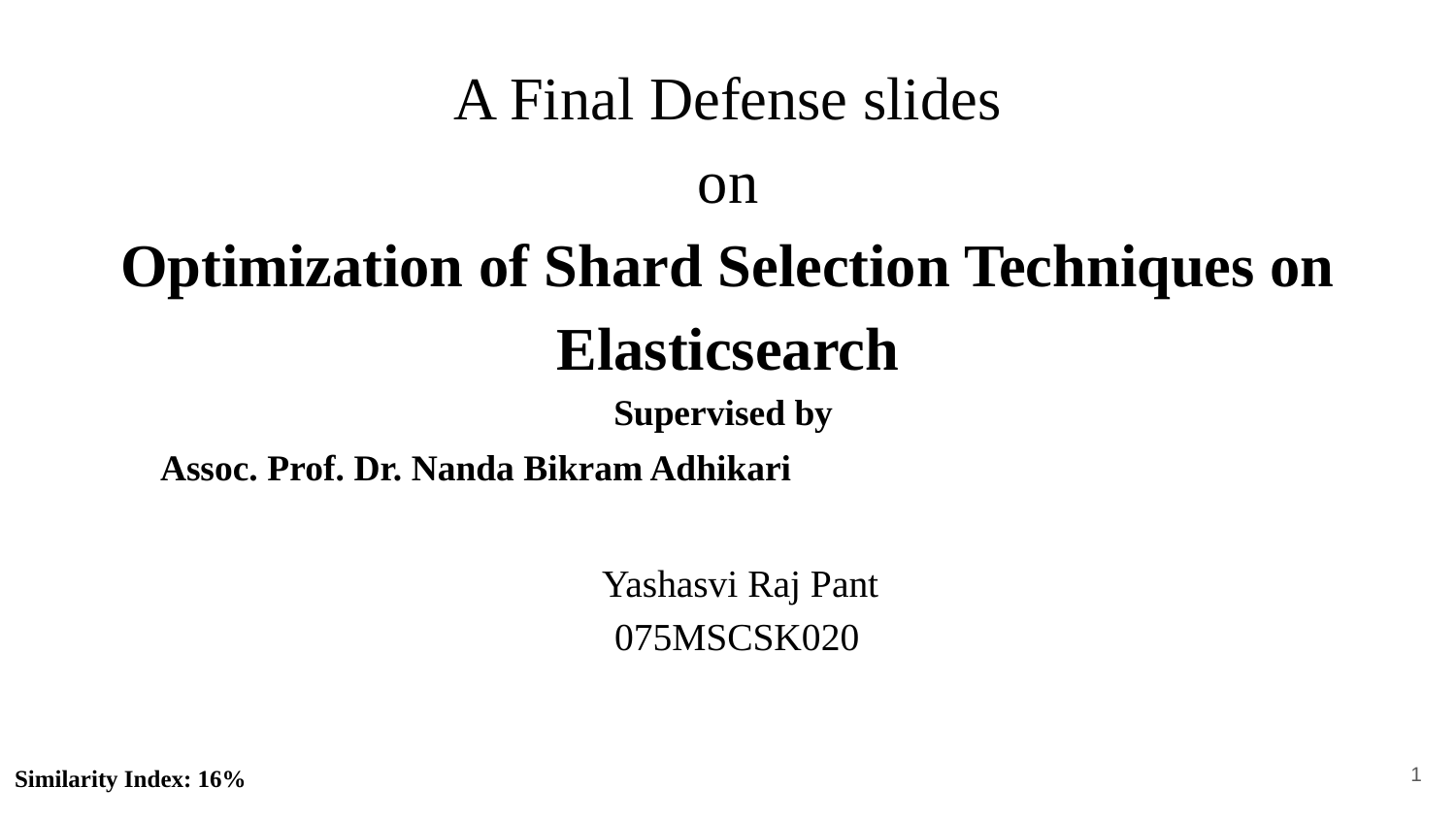

# A Final Defense slides
on
Optimization of Shard Selection Techniques on Elasticsearch
Supervised by
     Assoc. Prof. Dr. Nanda Bikram Adhikari

                                                       Yashasvi Raj Pant
                                                              075MSCSK020

Similarity Index: 16%

1